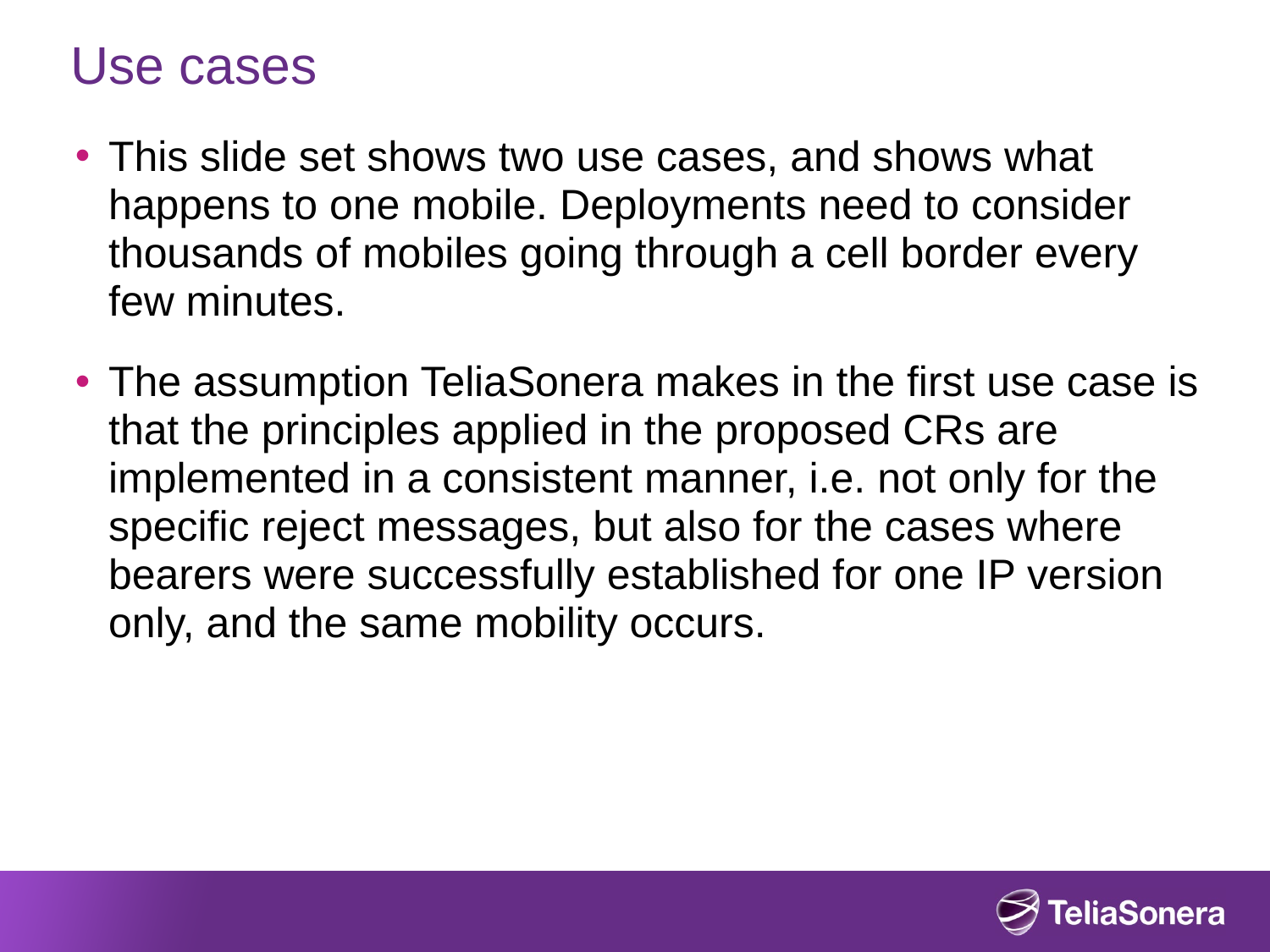

# Use cases
This slide set shows two use cases, and shows what happens to one mobile. Deployments need to consider thousands of mobiles going through a cell border every few minutes.
The assumption TeliaSonera makes in the first use case is that the principles applied in the proposed CRs are implemented in a consistent manner, i.e. not only for the specific reject messages, but also for the cases where bearers were successfully established for one IP version only, and the same mobility occurs.